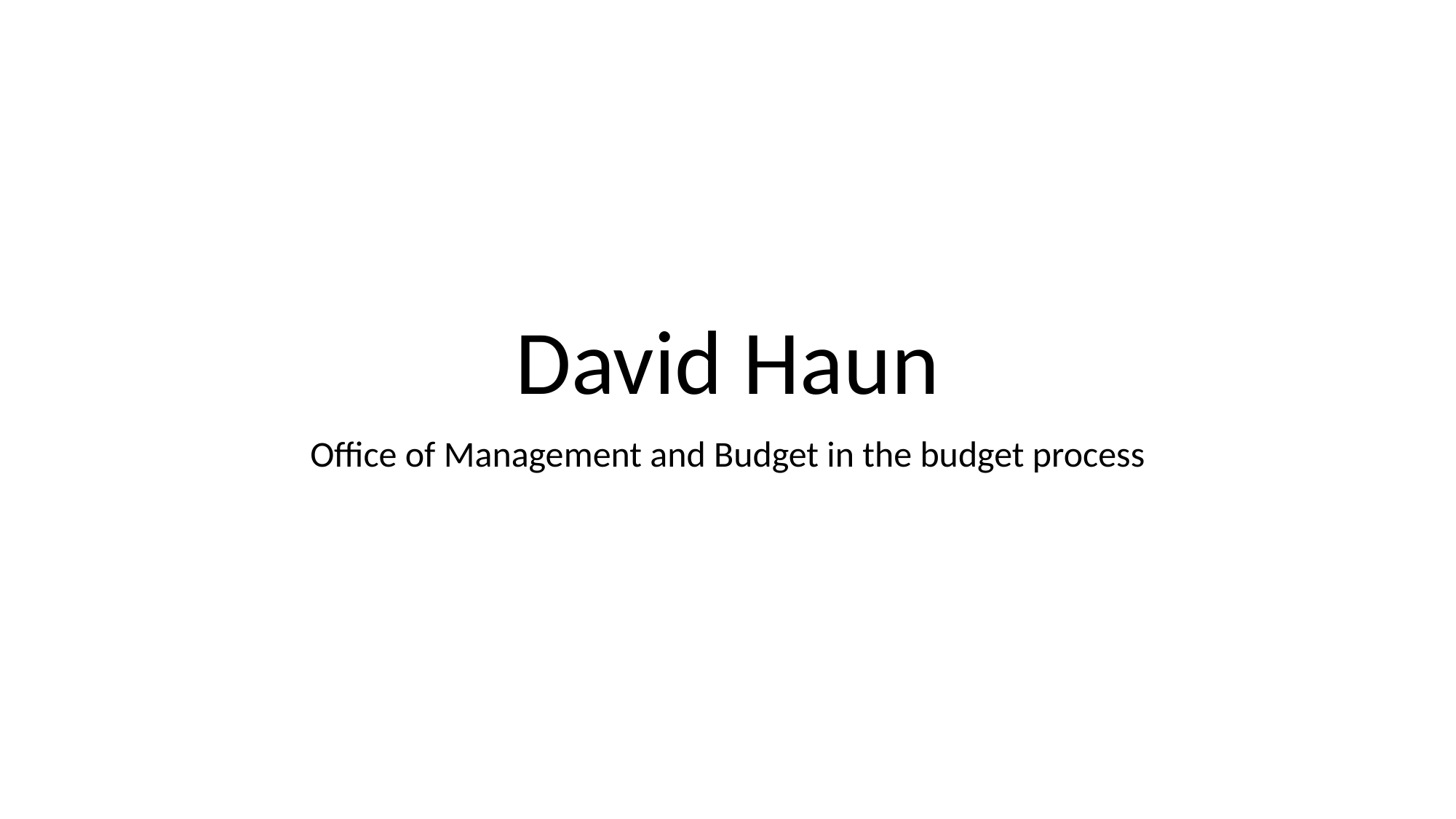

# David Haun
Office of Management and Budget in the budget process